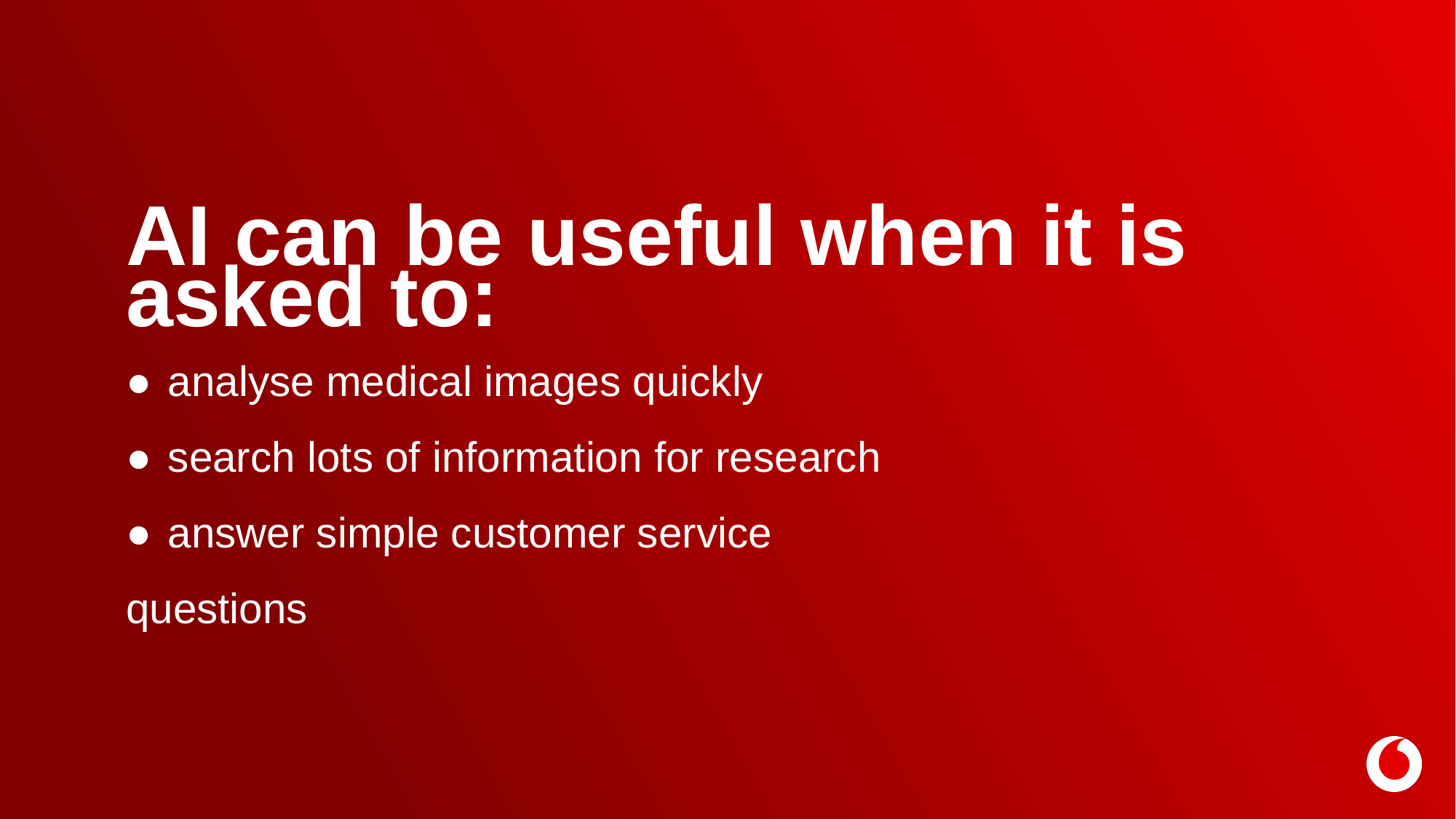

AI can be useful when it is asked to:
●	analyse medical images quickly
●	search lots of information for research
●	answer simple customer service questions